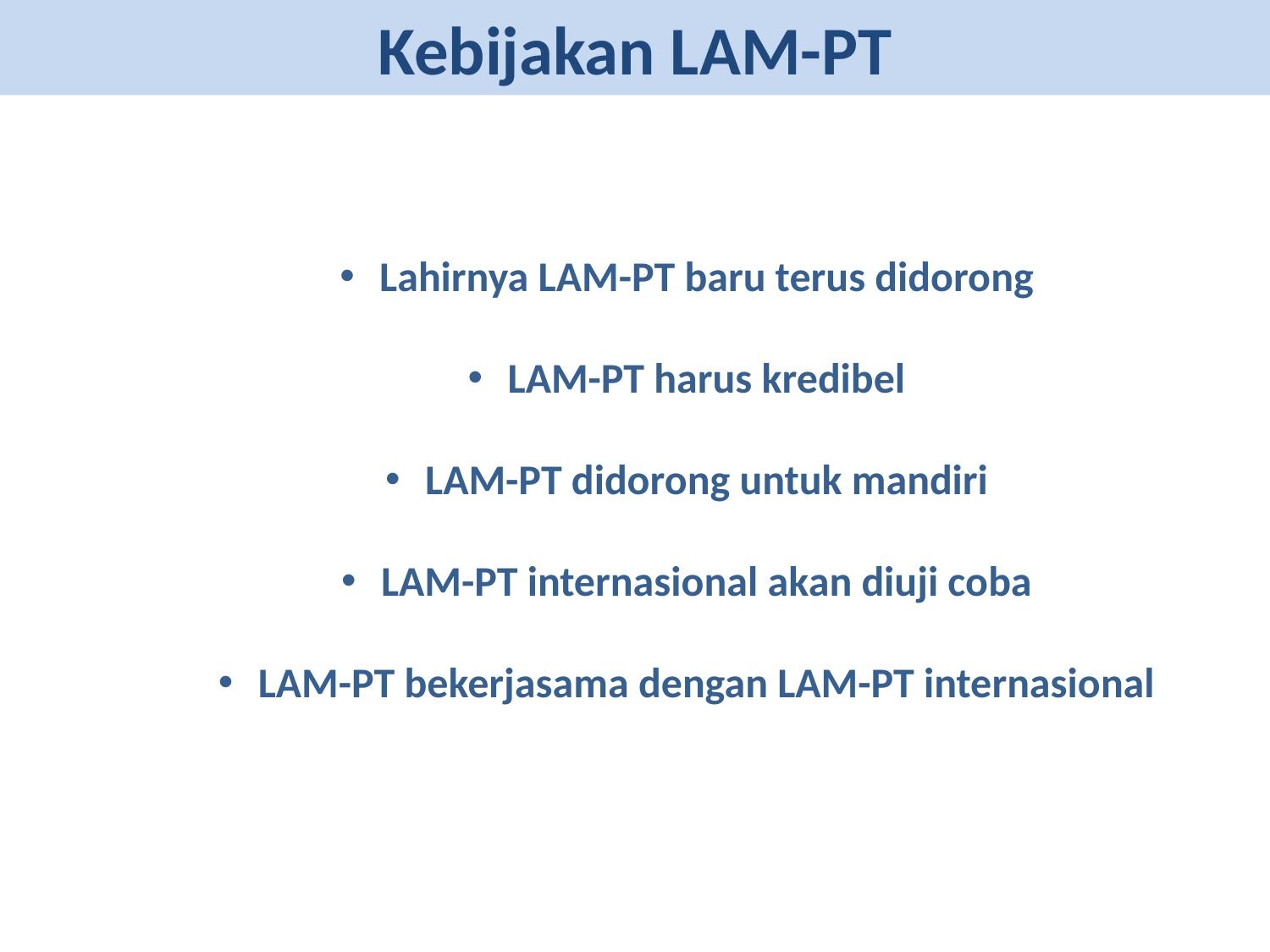

Kebijakan LAM-PT
Lahirnya LAM-PT baru terus didorong

LAM-PT harus kredibel

LAM-PT didorong untuk mandiri

LAM-PT internasional akan diuji coba

LAM-PT bekerjasama dengan LAM-PT internasional